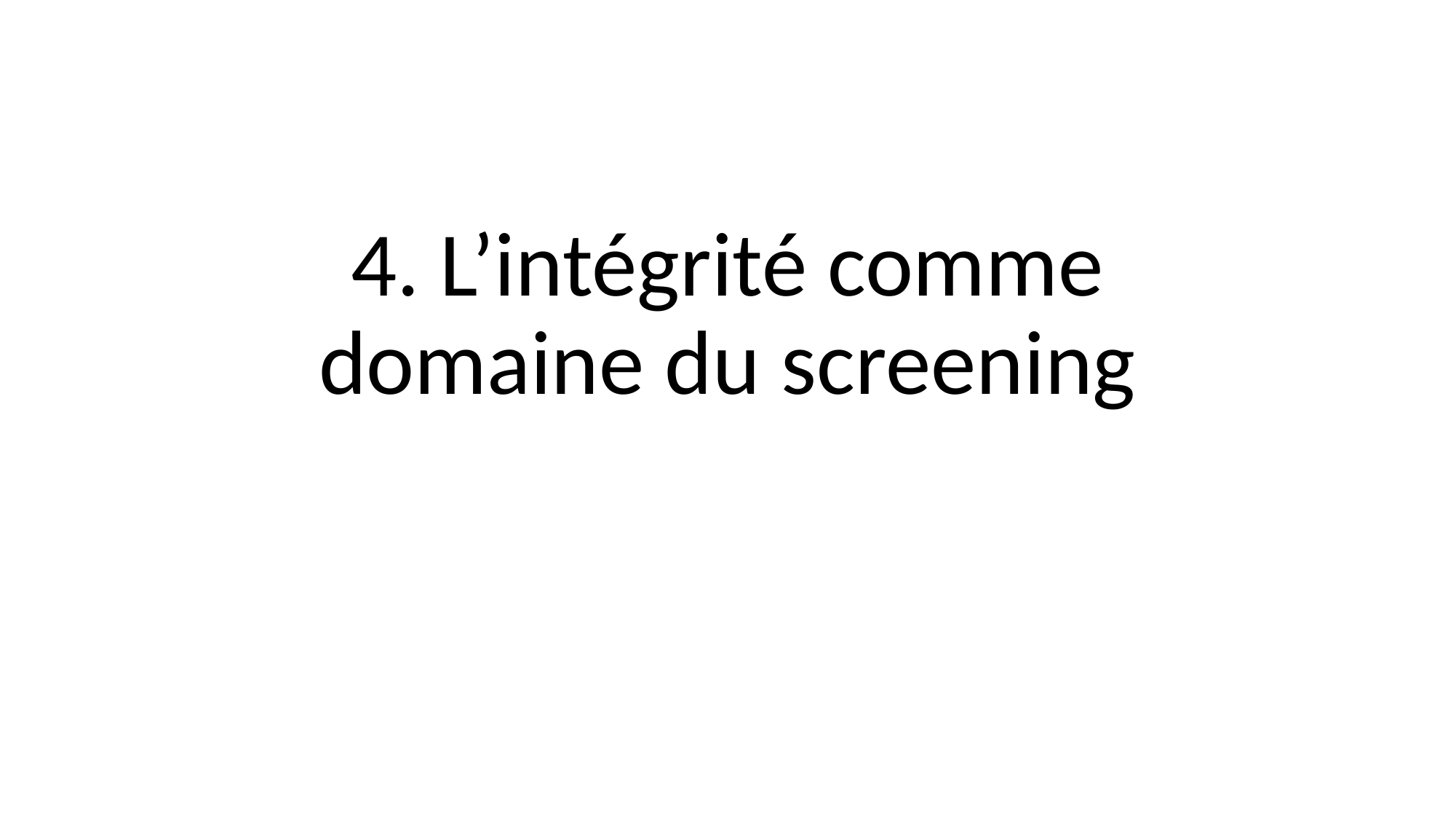

# 4. L’intégrité comme domaine du screening